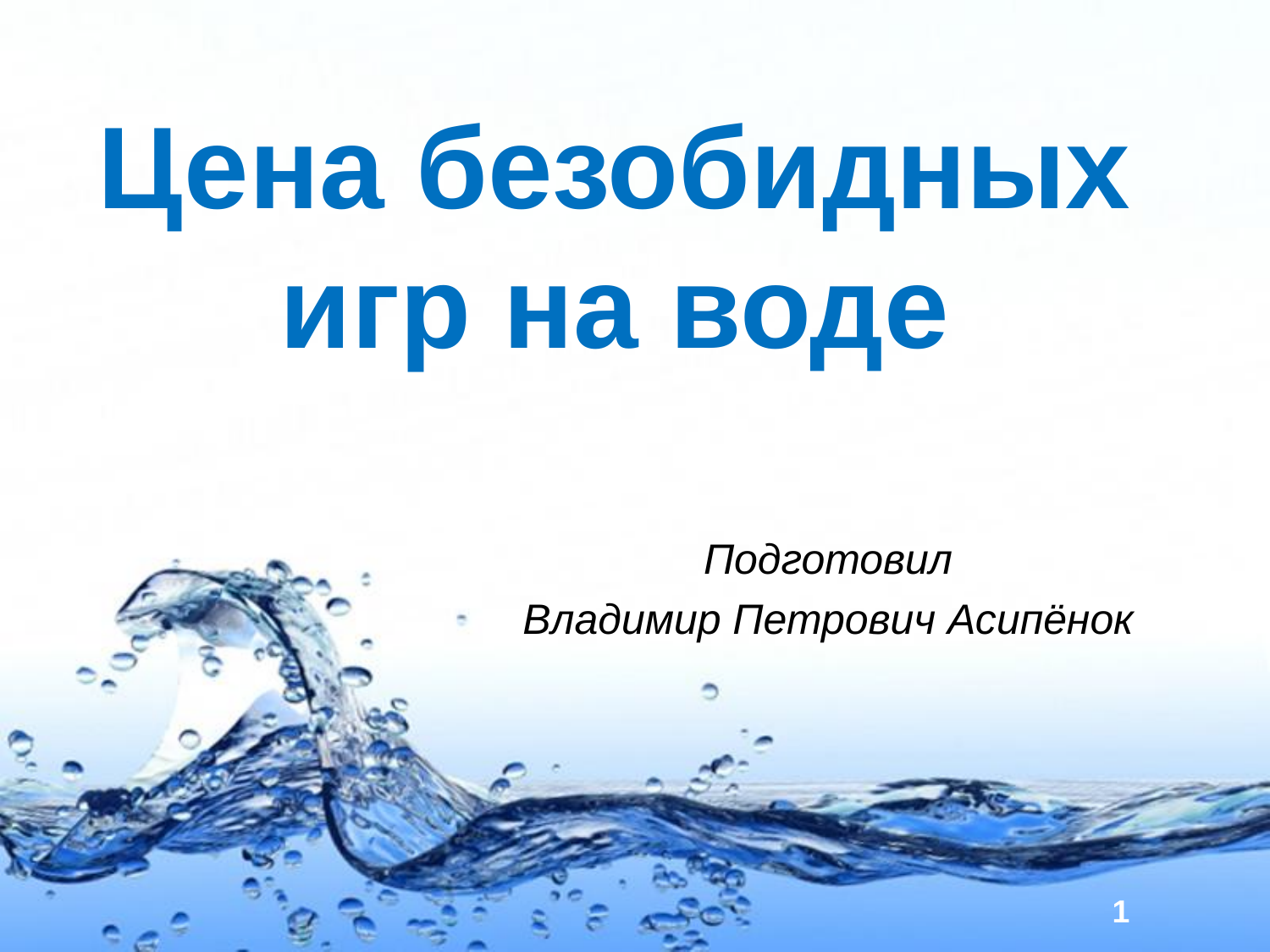

# Цена безобидных игр на воде
Подготовил
Владимир Петрович Асипёнок
1